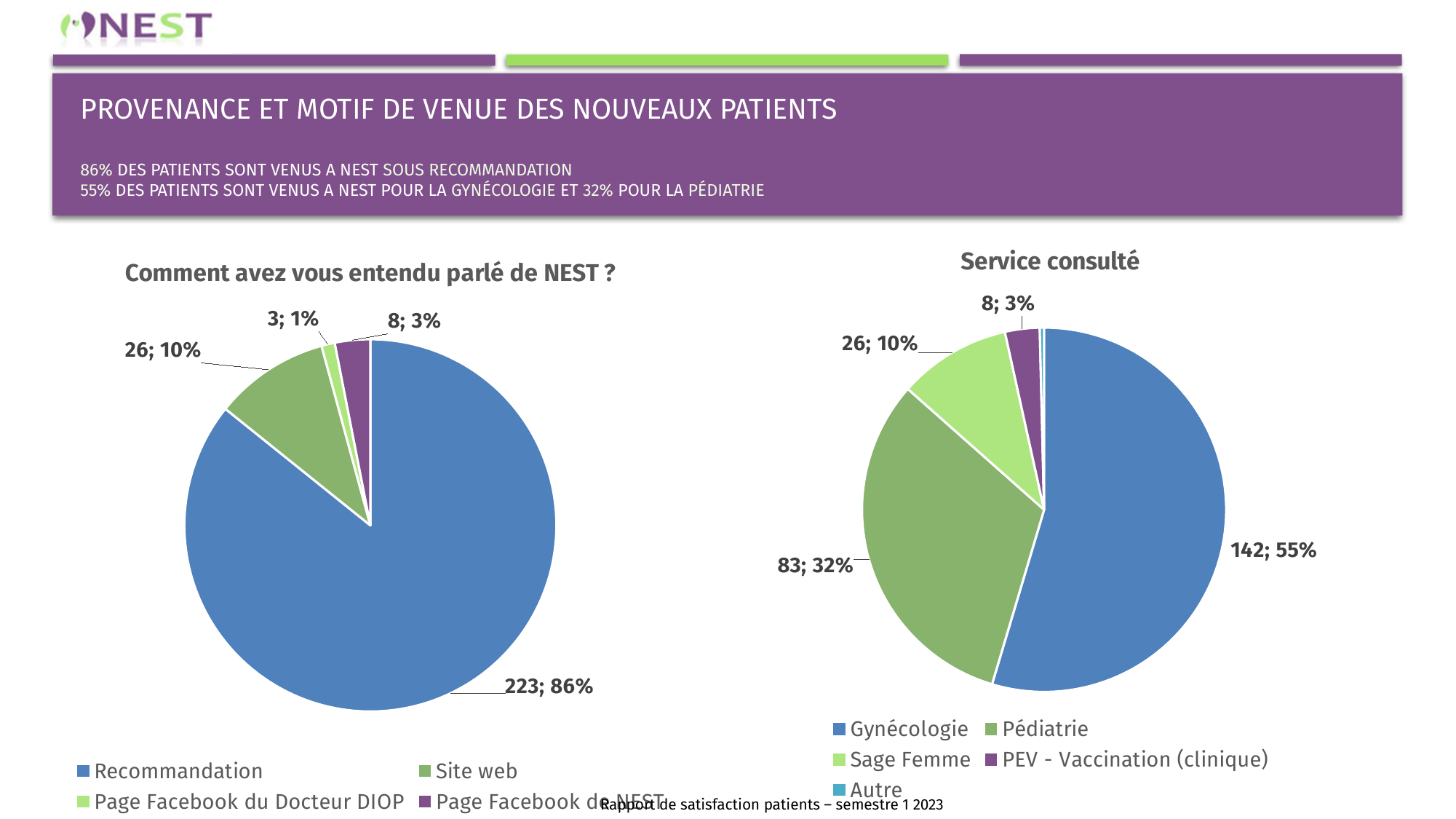

# Provenance ET MOTIF DE VENUE des nouveaux patients 86% des patients sont venus a nest sous recommandation 55% des patients sont venus a nest pour la gynécologie et 32% pour la pédiatrie

### Chart:

| Category | Service consulté |
|---|---|
| Gynécologie | 142.0 |
| Pédiatrie | 83.0 |
| Sage Femme | 26.0 |
| PEV - Vaccination (clinique) | 8.0 |
| Autre | 1.0 |

### Chart:

| Category | Comment avez vous entendu parlé de NEST ? |
|---|---|
| Recommandation | 223.0 |
| Site web | 26.0 |
| Page Facebook du Docteur DIOP | 3.0 |
| Page Facebook de NEST | 8.0 |
Rapport de satisfaction patients – semestre 1 2023